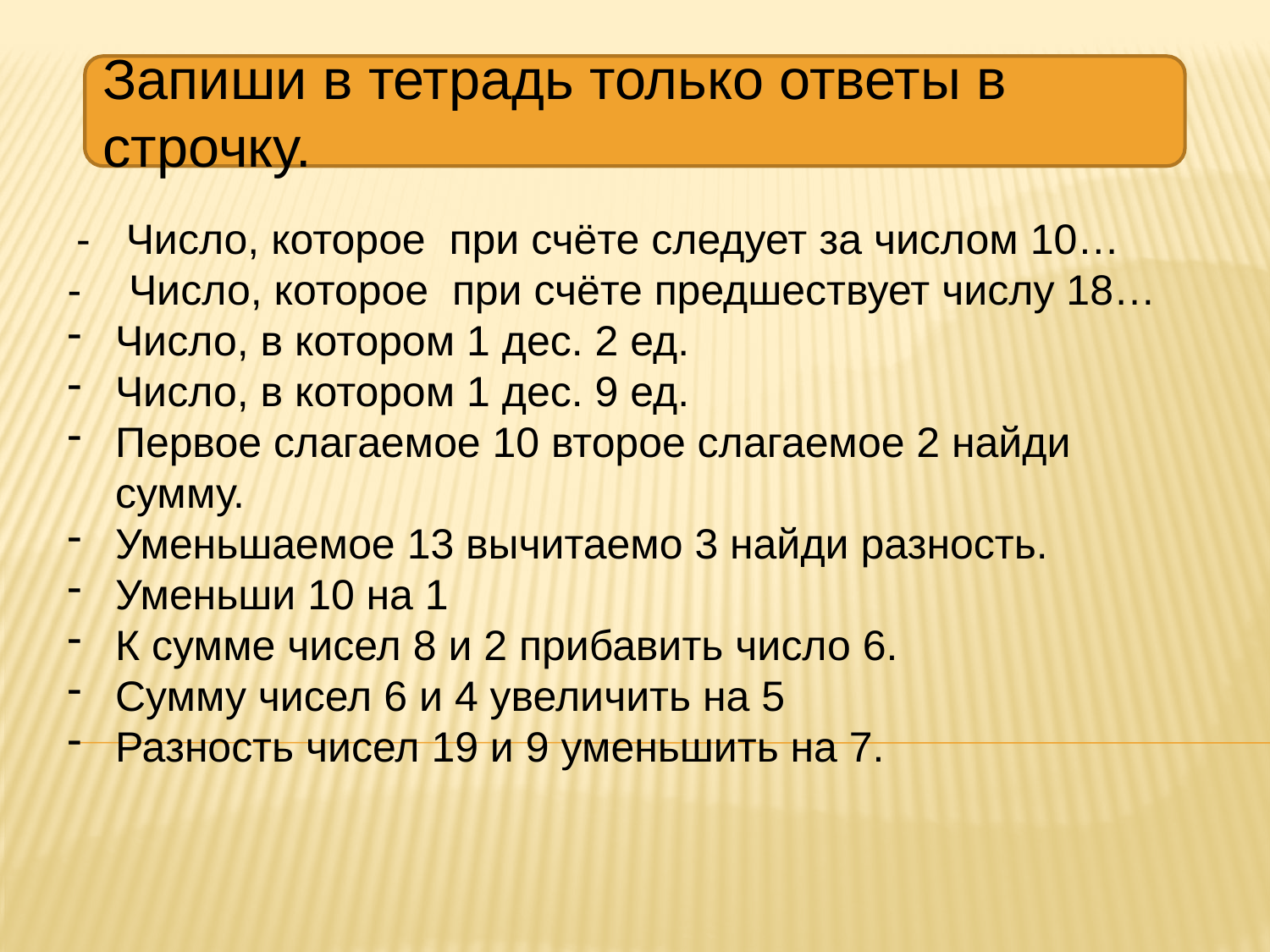

Запиши в тетрадь только ответы в строчку.
 -   Число, которое  при счёте следует за числом 10…
-    Число, которое  при счёте предшествует числу 18…
Число, в котором 1 дес. 2 ед.
Число, в котором 1 дес. 9 ед.
Первое слагаемое 10 второе слагаемое 2 найди сумму.
Уменьшаемое 13 вычитаемо 3 найди разность.
Уменьши 10 на 1
К сумме чисел 8 и 2 прибавить число 6.
Сумму чисел 6 и 4 увеличить на 5
Разность чисел 19 и 9 уменьшить на 7.